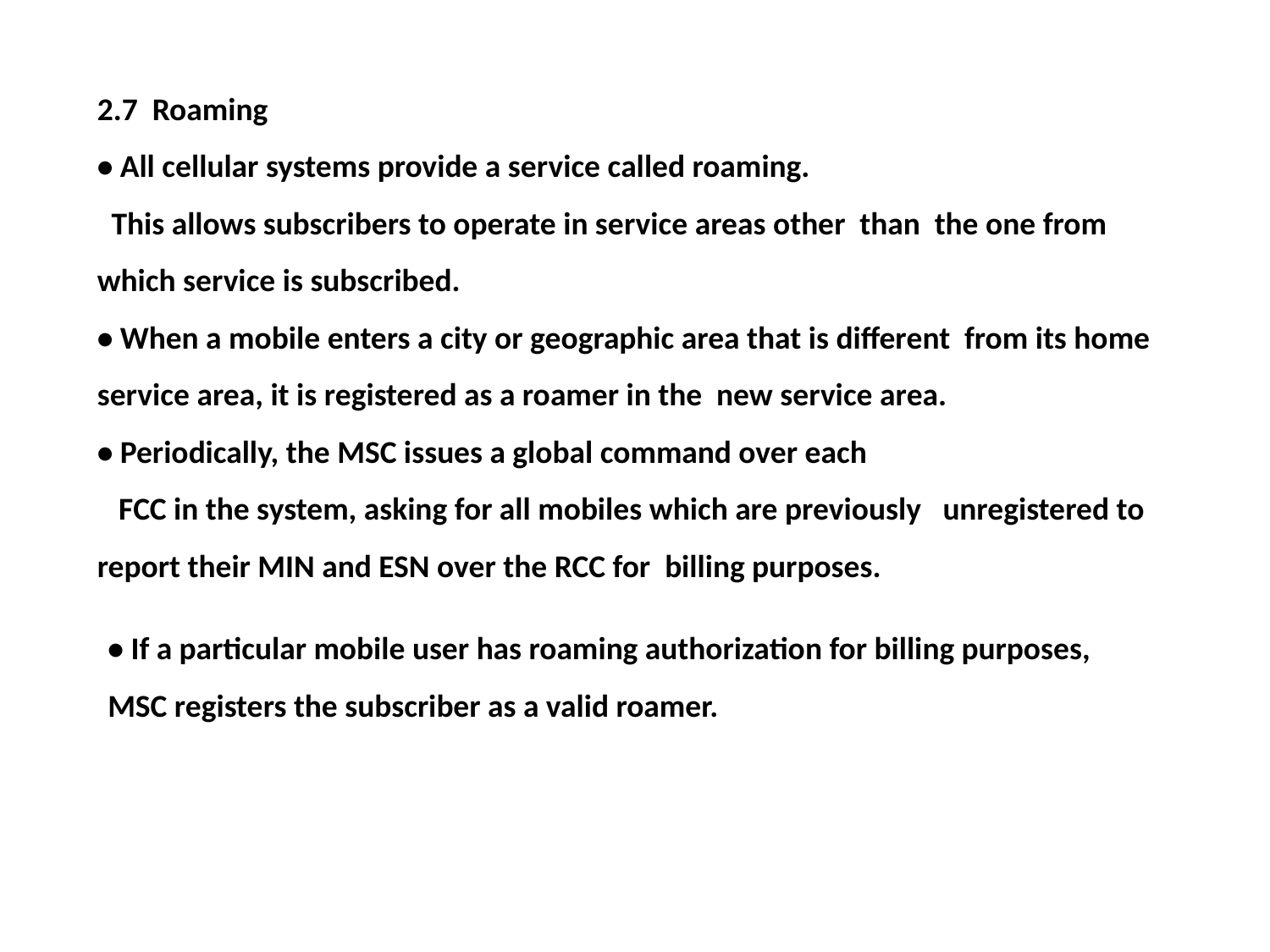

2.7  Roaming
• All cellular systems provide a service called roaming.
  This allows subscribers to operate in service areas other  than  the one from   which service is subscribed.
• When a mobile enters a city or geographic area that is different  from its home service area, it is registered as a roamer in the  new service area.
• Periodically, the MSC issues a global command over each
   FCC in the system, asking for all mobiles which are previously   unregistered to report their MIN and ESN over the RCC for  billing purposes.
• If a particular mobile user has roaming authorization for billing purposes, MSC registers the subscriber as a valid roamer.